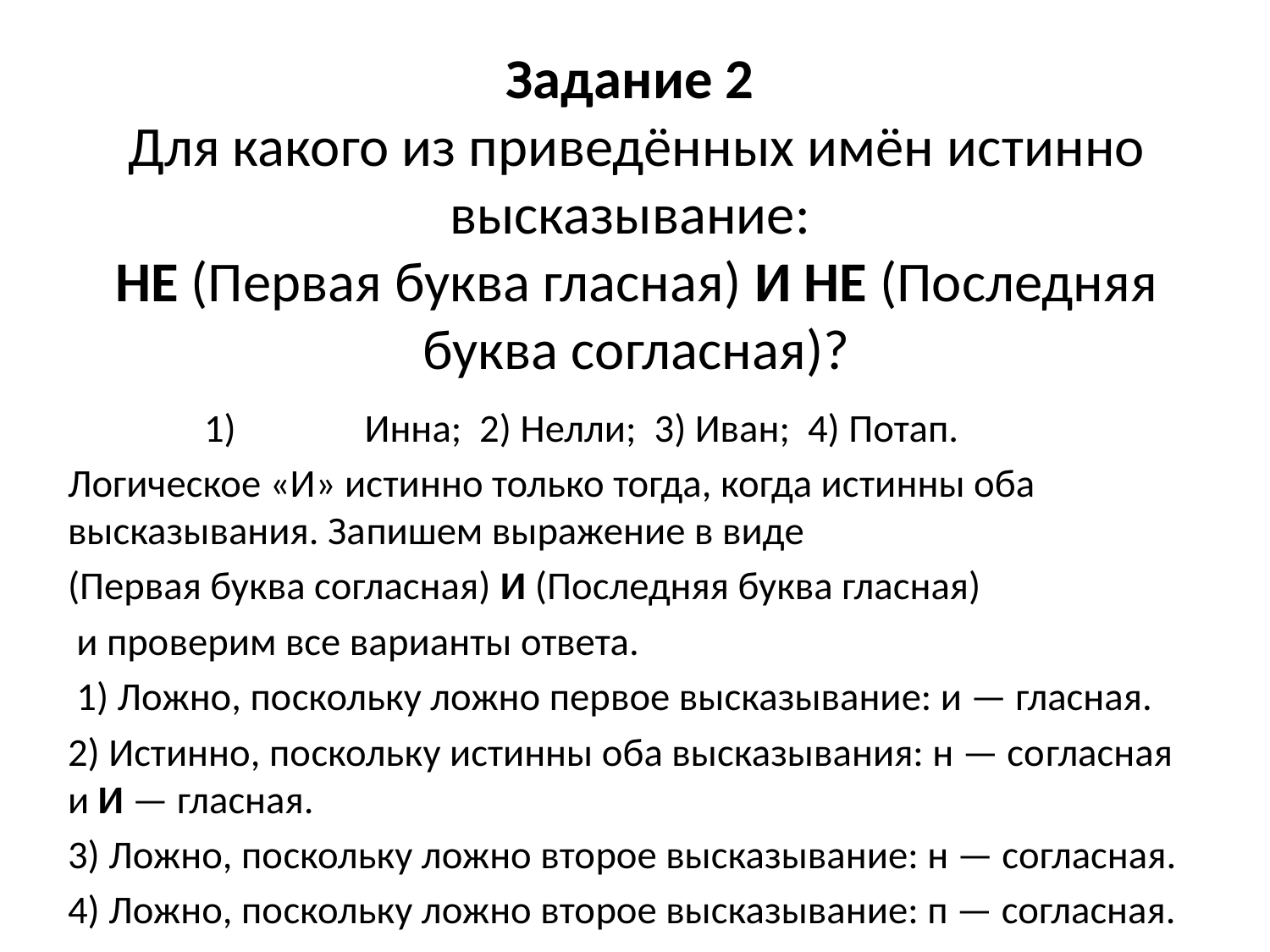

# Задание 2  Для ка­ко­го из приведённых имён ис­тин­но высказывание:  НЕ (Первая буква гласная) И НЕ (Последняя буква согласная)?
Инна;  2) Нелли;  3) Иван;  4) Потап.
Логическое «И» ис­тин­но только тогда, когда ис­тин­ны оба высказывания. За­пи­шем выражение в виде
(Первая буква согласная) И (Последняя буква гласная)
 и про­ве­рим все ва­ри­ан­ты ответа.
 1) Ложно, по­сколь­ку ложно пер­вое высказывание: и — гласная.
2) Истинно, по­сколь­ку истинны оба высказывания: н — со­глас­ная и И — гласная.
3) Ложно, по­сколь­ку ложно вто­рое высказывание: н — согласная.
4) Ложно, по­сколь­ку ложно вто­рое высказывание: п — согласная.
Правильный ответ указан под номером 2.